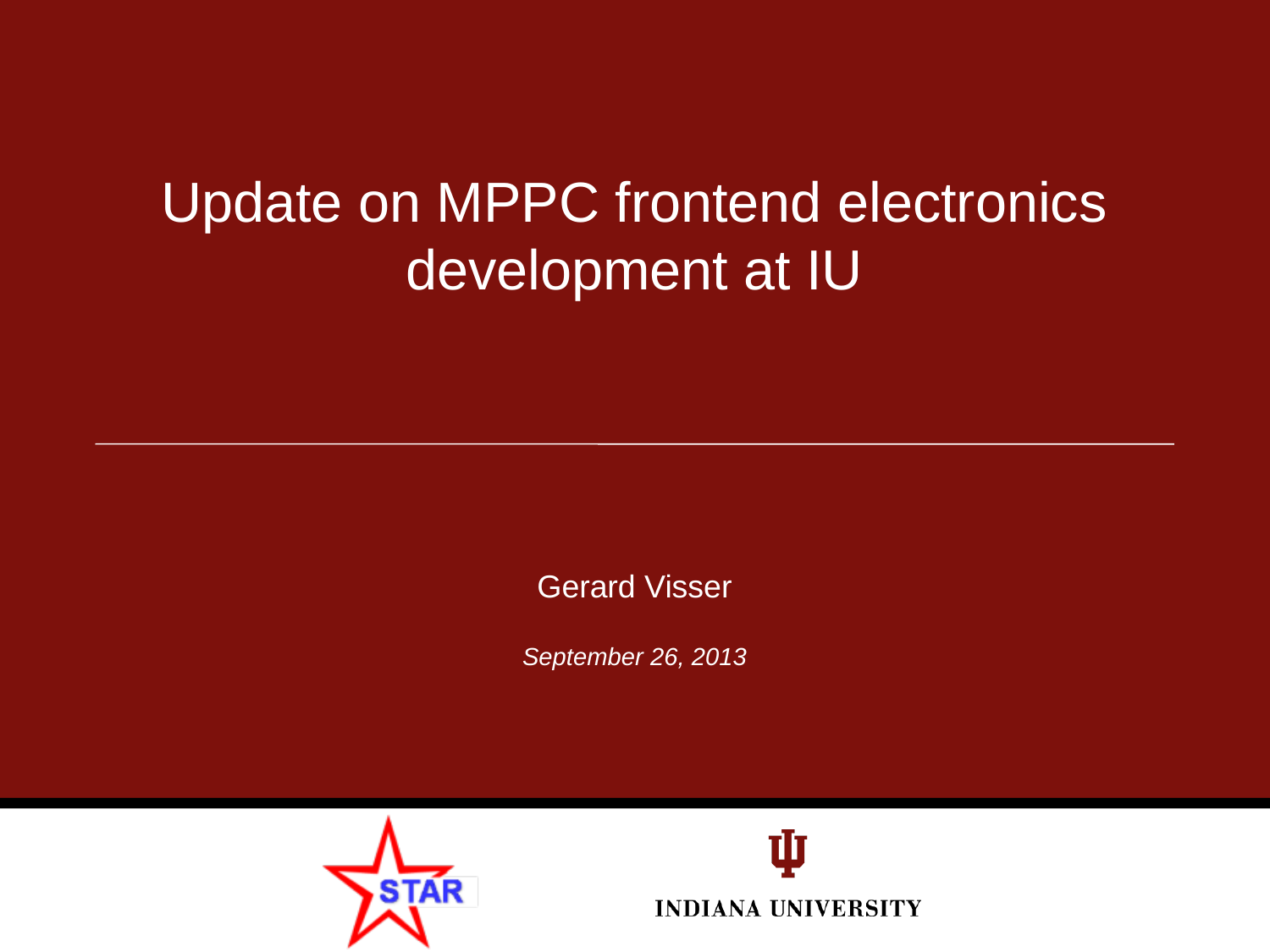

# Update on MPPC frontend electronics development at IU

Gerard Visser

September 26, 2013